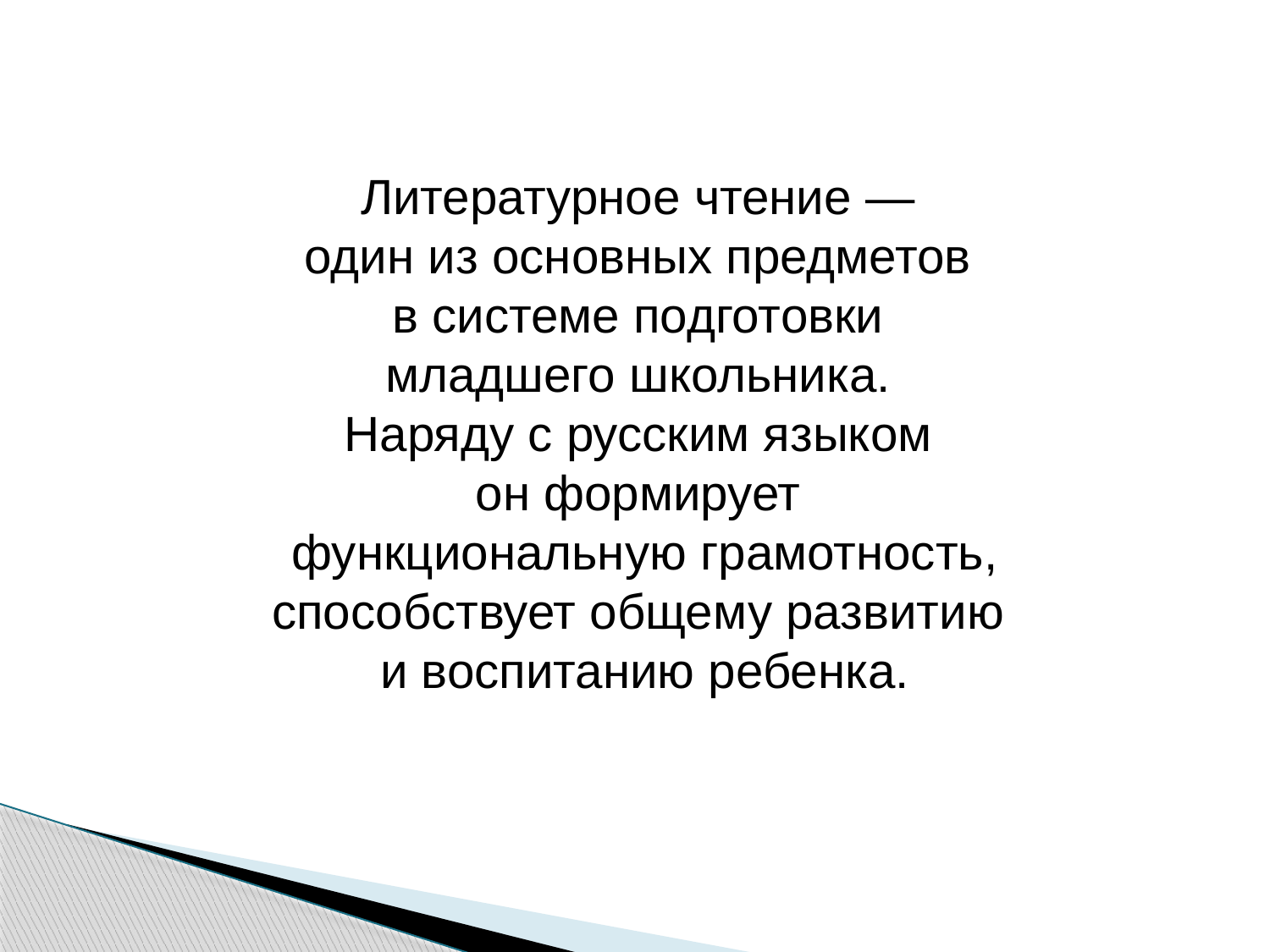

Литературное чтение —
один из основных предметов
в системе подготовки
младшего школьника.
Наряду с русским языком
он формирует
функциональную грамотность, способствует общему развитию
и воспитанию ребенка.